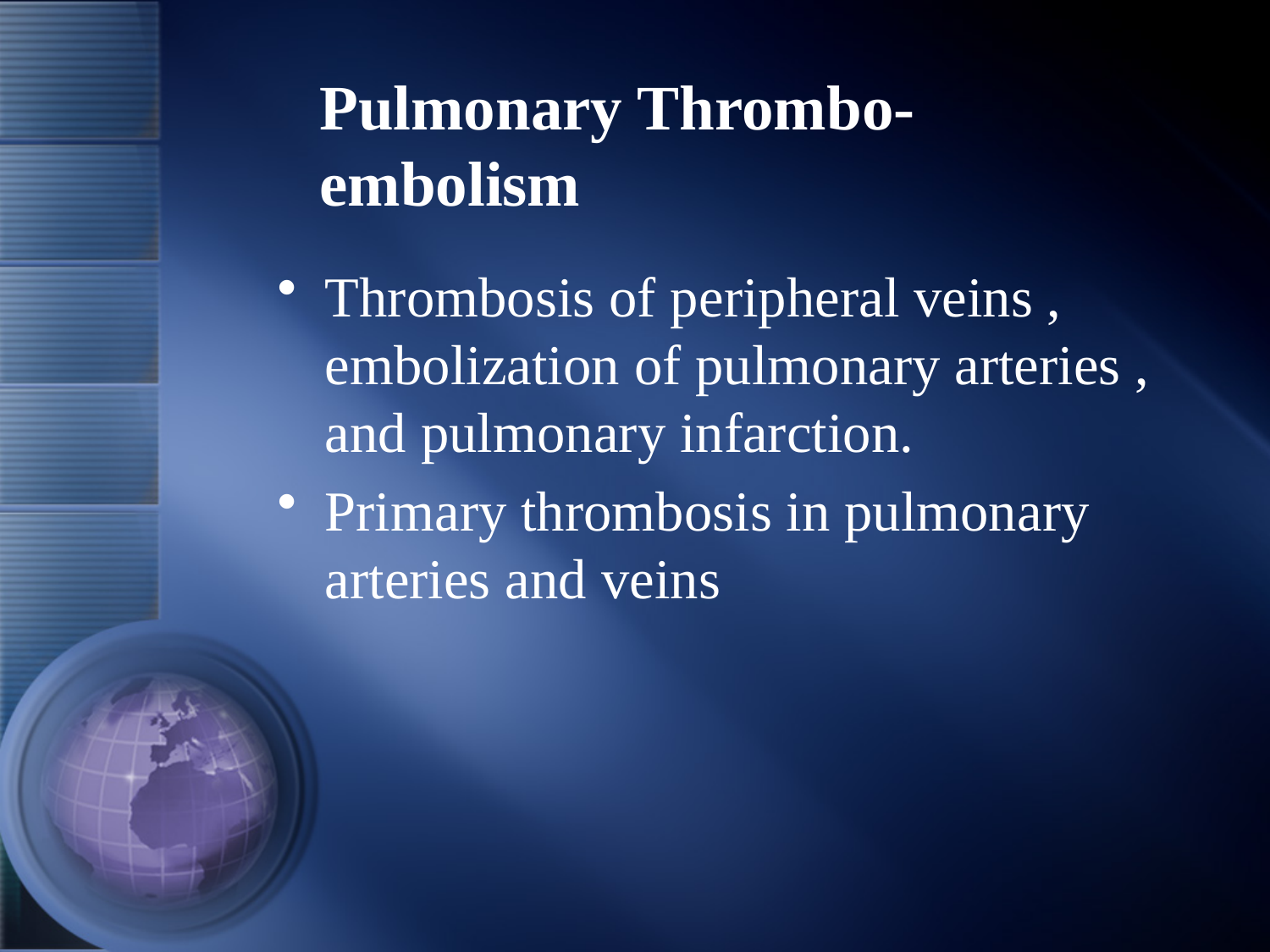

# Pulmonary Thrombo-embolism
Thrombosis of peripheral veins , embolization of pulmonary arteries , and pulmonary infarction.
Primary thrombosis in pulmonary arteries and veins